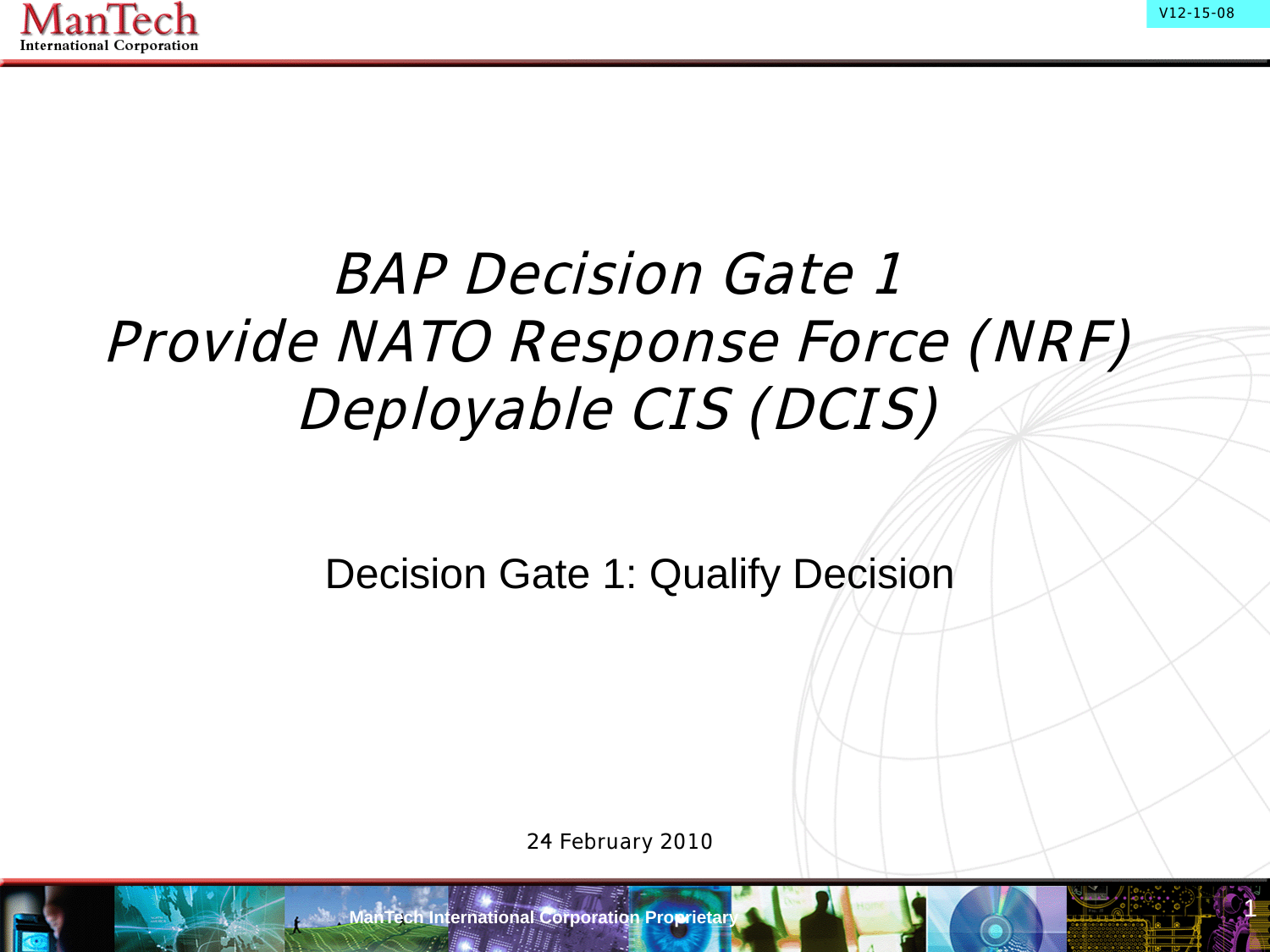

# BAP Decision Gate 1 Provide NATO Response Force (NRF) Deployable CIS (DCIS)
Decision Gate 1: Qualify Decision
24 February 2010
1